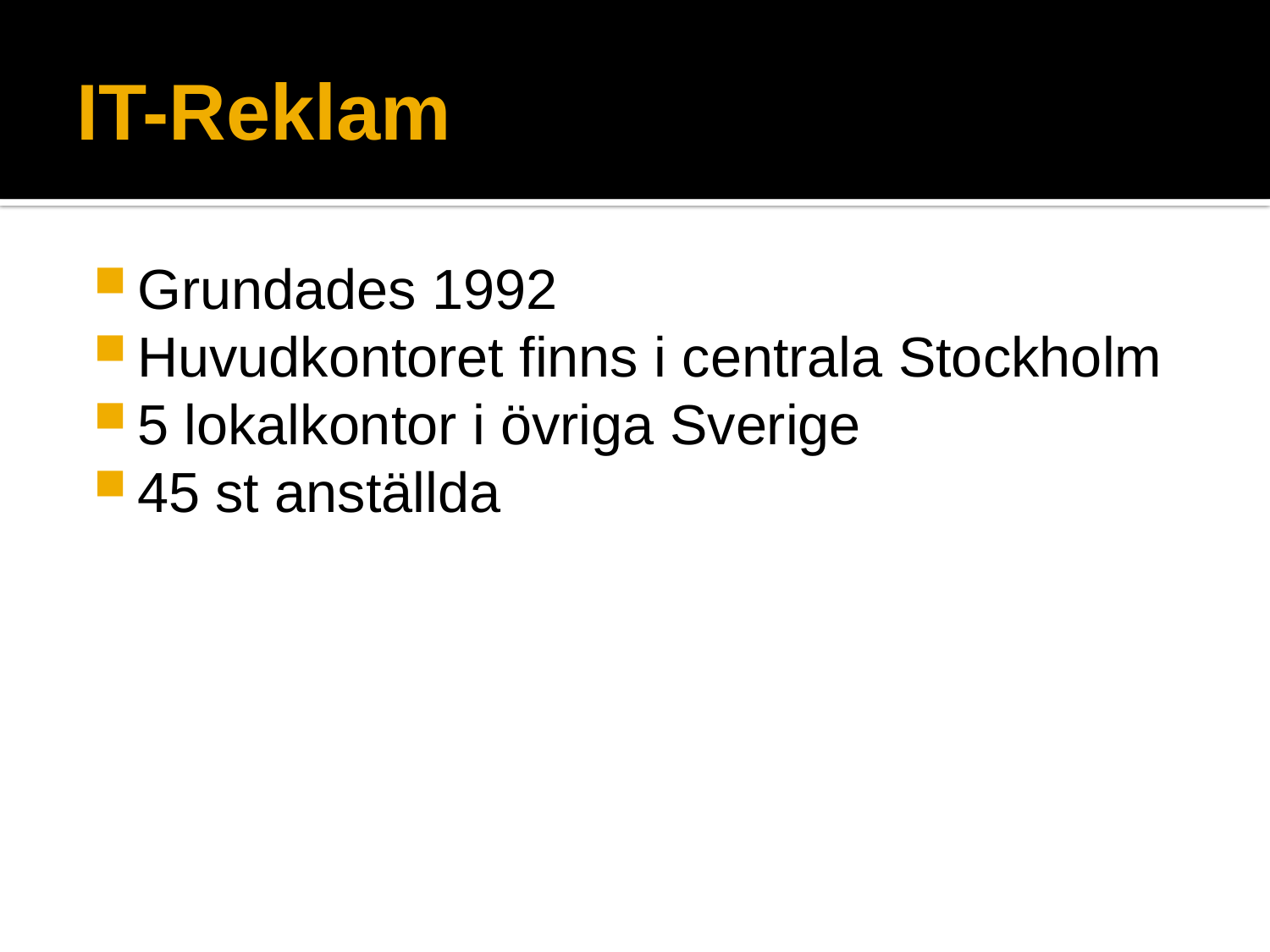

# IT-Reklam
Grundades 1992
Huvudkontoret finns i centrala Stockholm
5 lokalkontor i övriga Sverige
45 st anställda